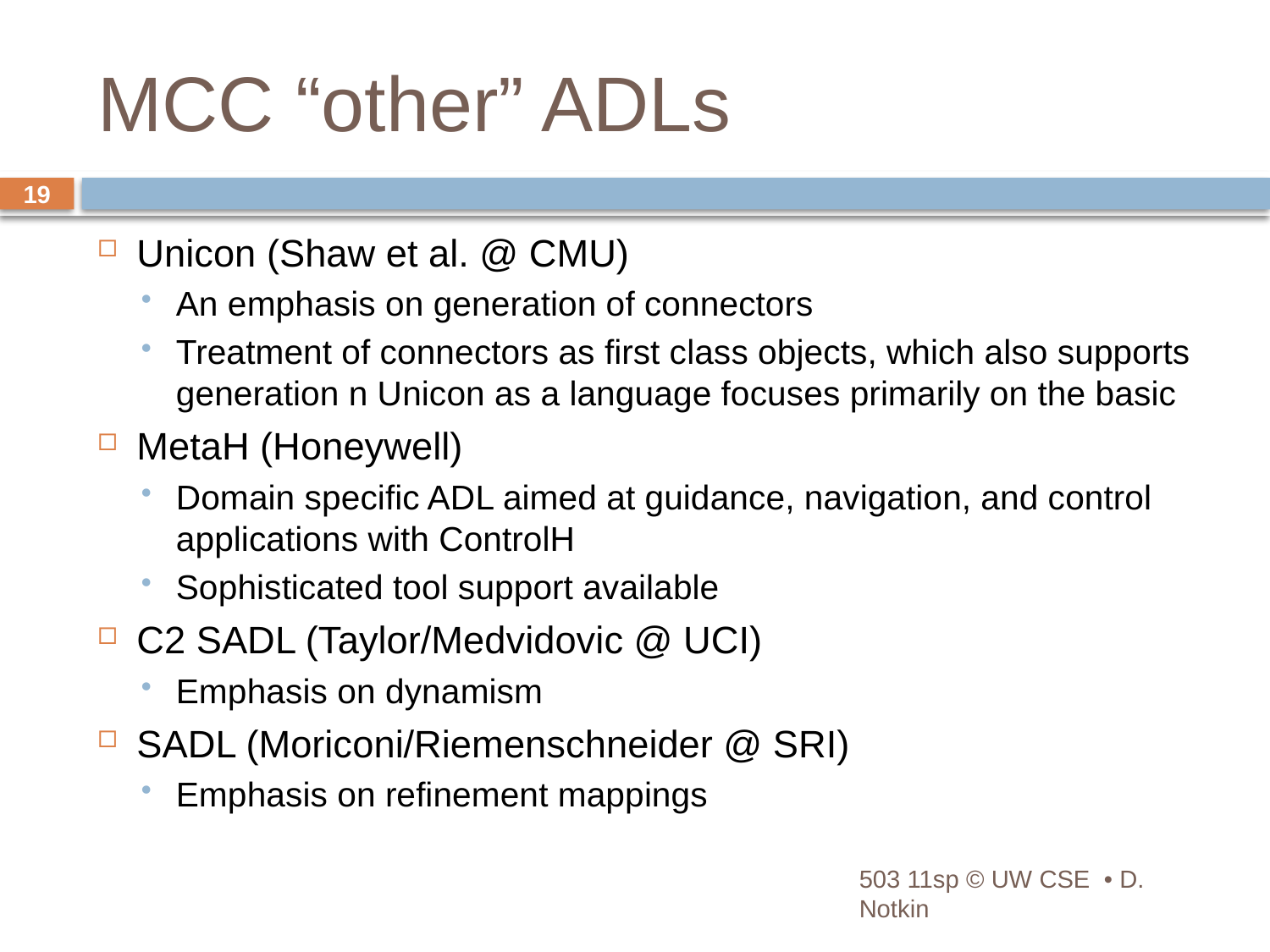

# MCC “other” ADLs
19
Unicon (Shaw et al. @ CMU)
An emphasis on generation of connectors
Treatment of connectors as first class objects, which also supports generation n Unicon as a language focuses primarily on the basic
MetaH (Honeywell)
Domain specific ADL aimed at guidance, navigation, and control applications with ControlH
Sophisticated tool support available
C2 SADL (Taylor/Medvidovic @ UCI)
Emphasis on dynamism
SADL (Moriconi/Riemenschneider @ SRI)
Emphasis on refinement mappings
503 11sp © UW CSE  • D. Notkin